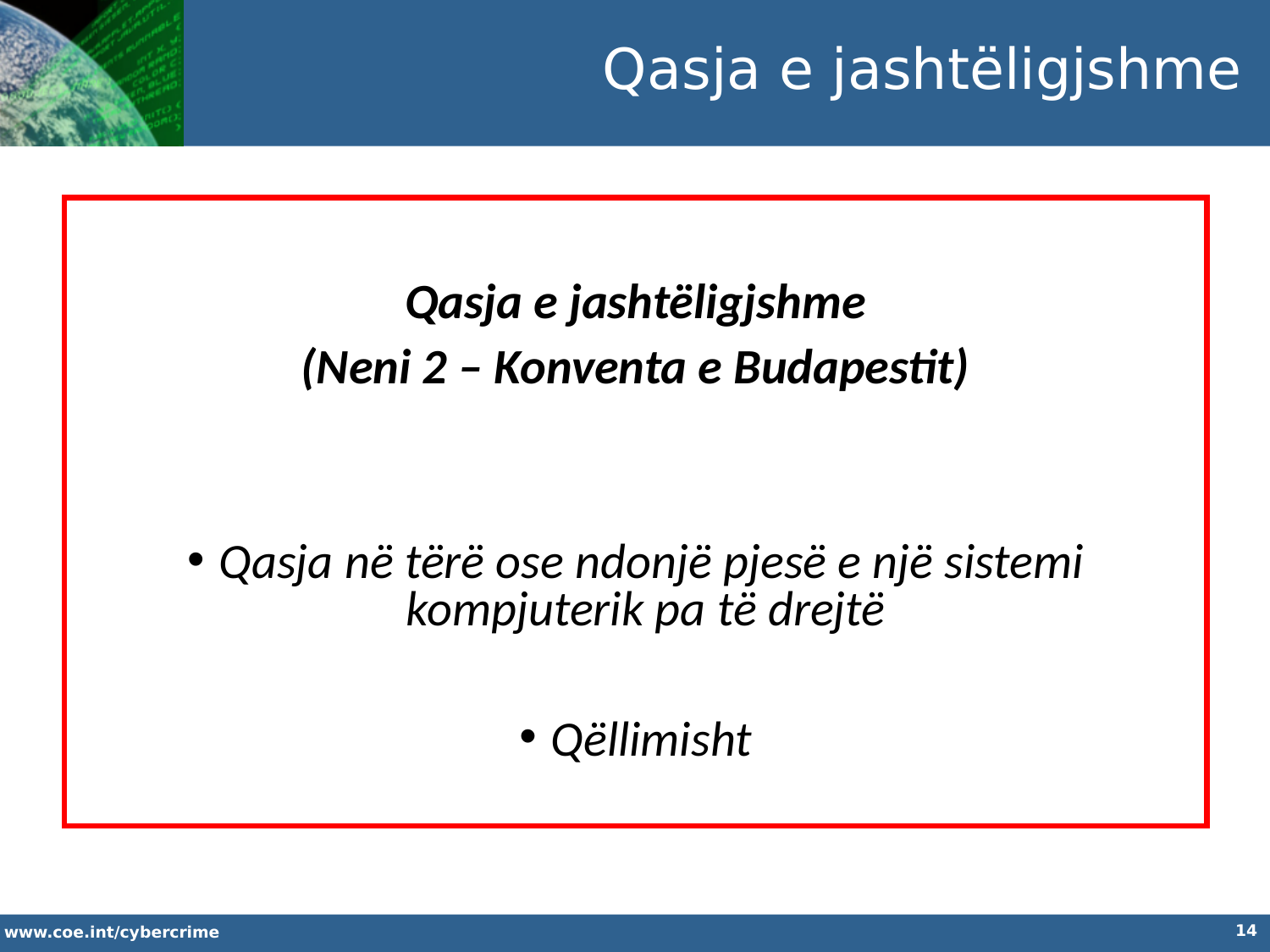

Qasja e jashtëligjshme

Qasja e jashtëligjshme
(Neni 2 – Konventa e Budapestit)

Qasja në tërë ose ndonjë pjesë e një sistemi kompjuterik pa të drejtë

Qëllimisht